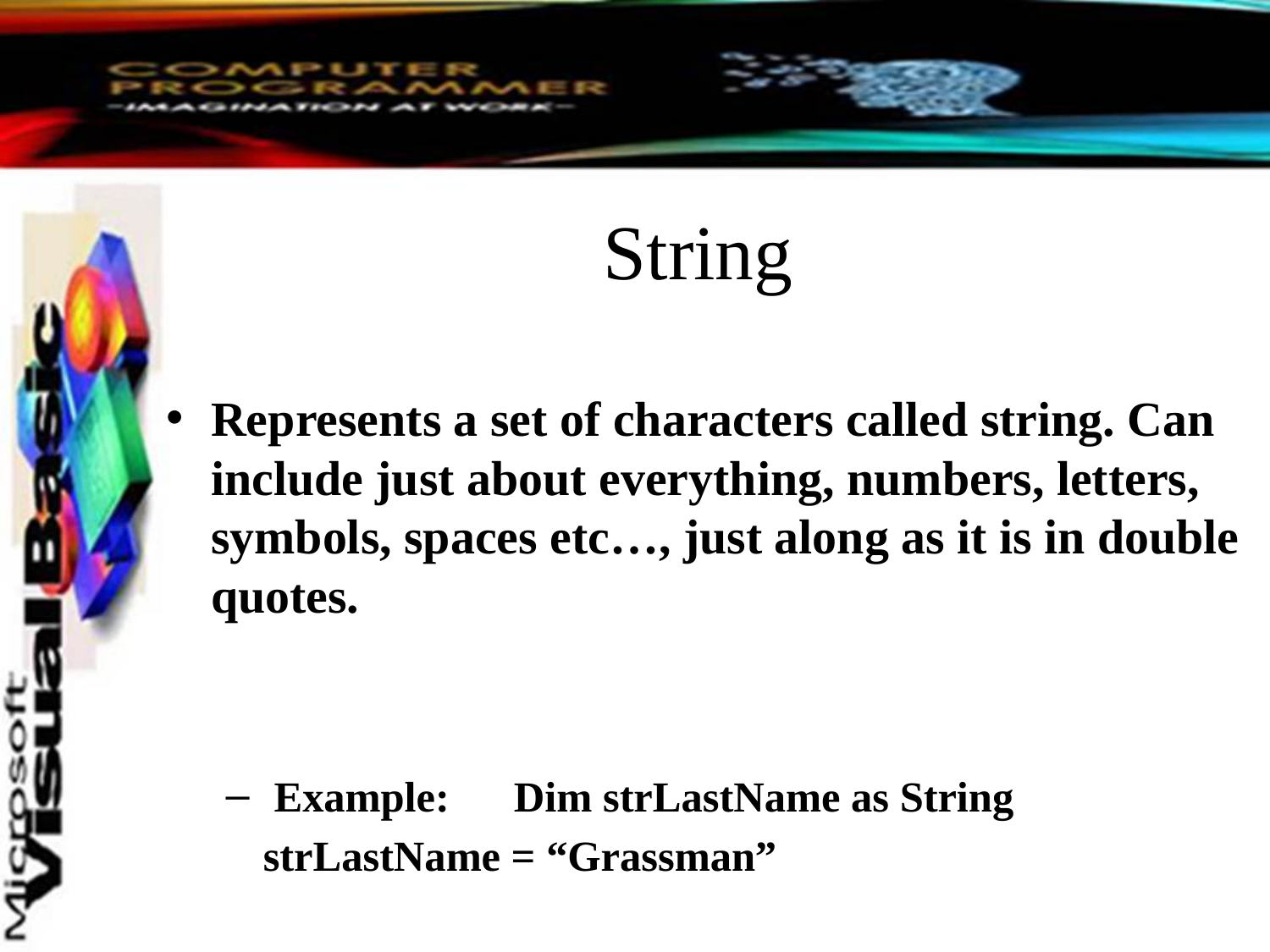

# String
Represents a set of characters called string. Can include just about everything, numbers, letters, symbols, spaces etc…, just along as it is in double quotes.

 Example:      Dim strLastName as String
				strLastName = “Grassman”